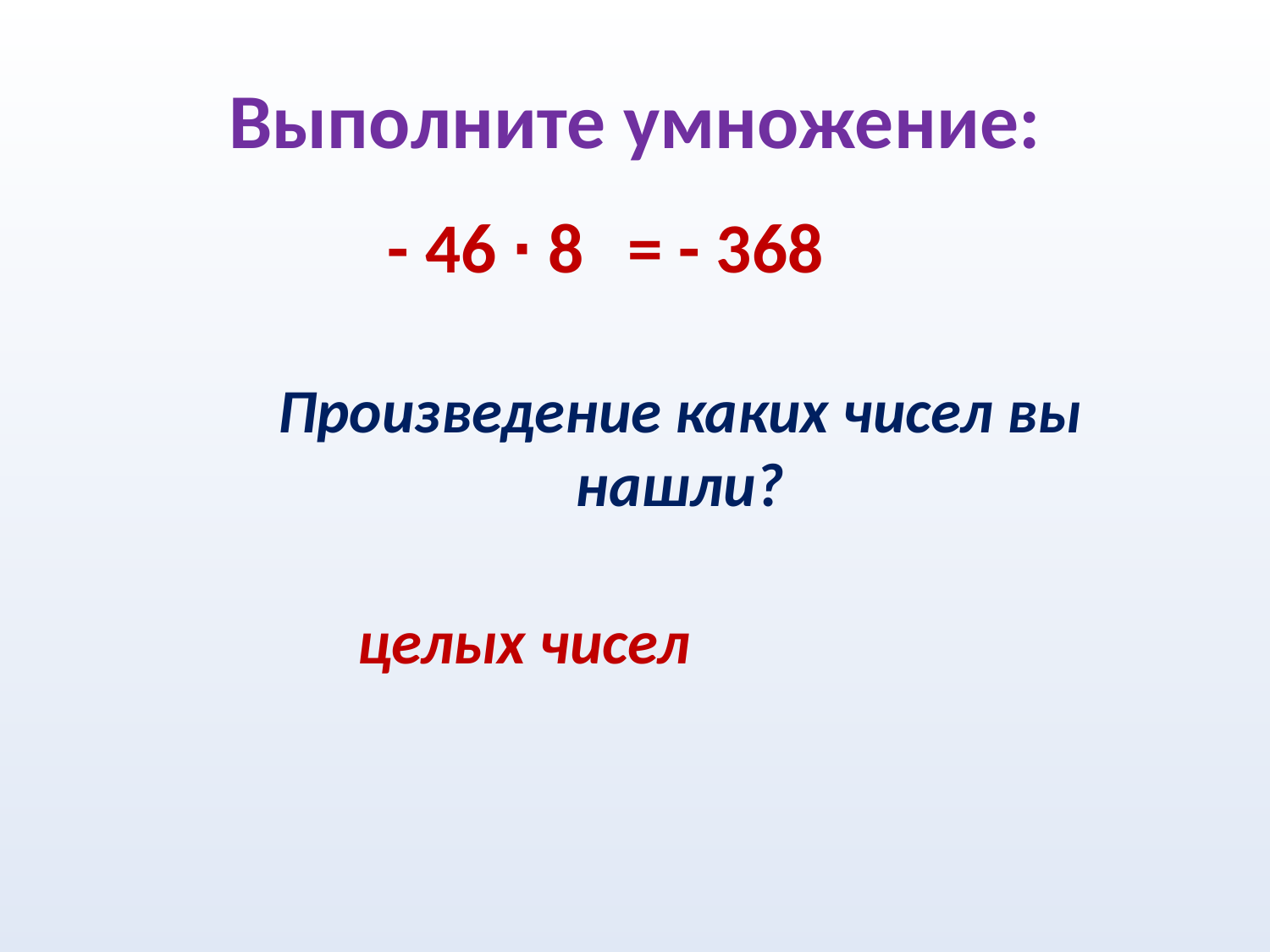

# Выполните умножение:
- 46 ∙ 8
= - 368
Произведение каких чисел вы нашли?
целых чисел